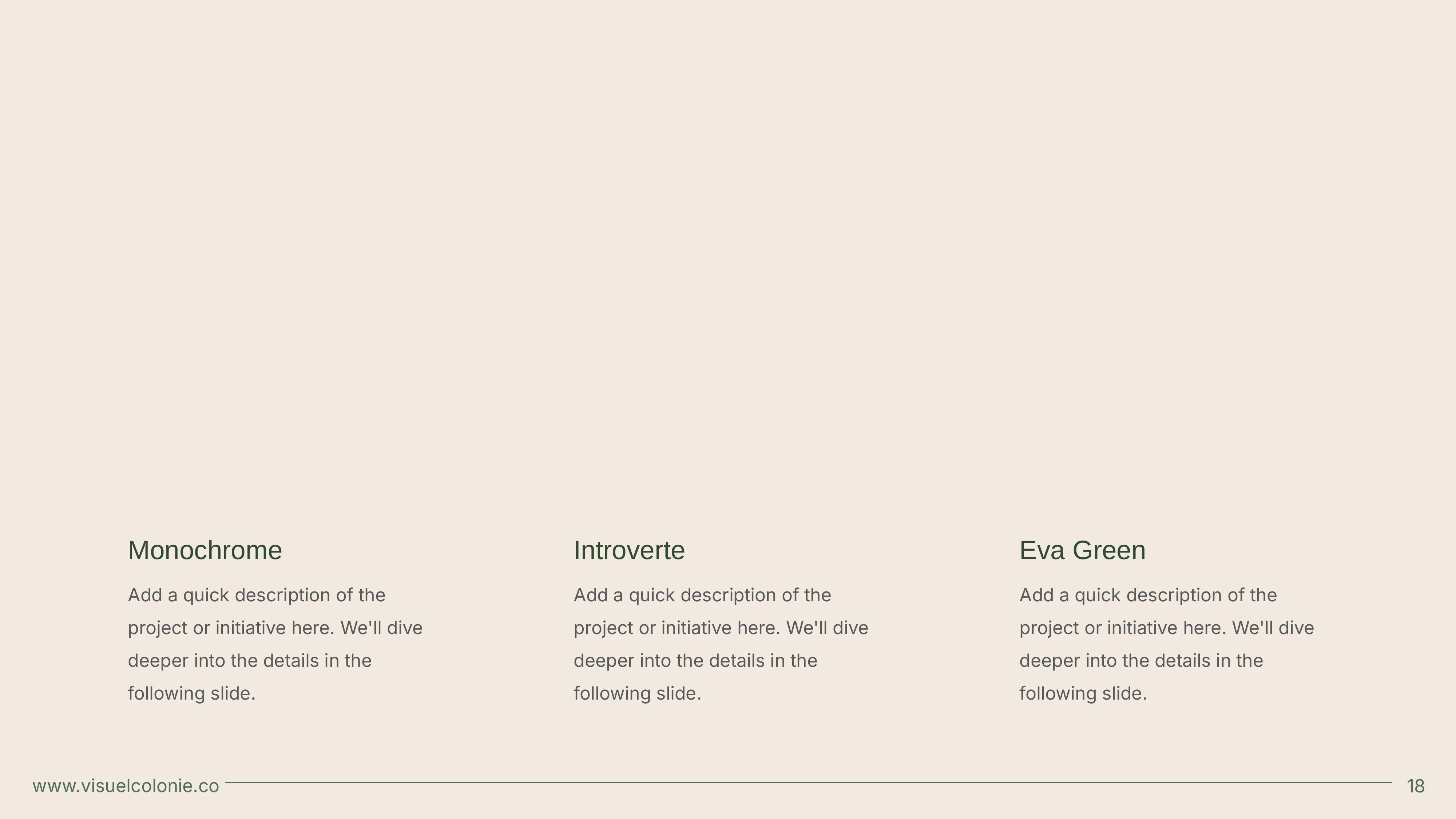

Monochrome
Introverte
Eva Green
Add a quick description of the project or initiative here. We'll dive deeper into the details in the following slide.
Add a quick description of the project or initiative here. We'll dive deeper into the details in the following slide.
Add a quick description of the project or initiative here. We'll dive deeper into the details in the following slide.
www.visuelcolonie.co
18